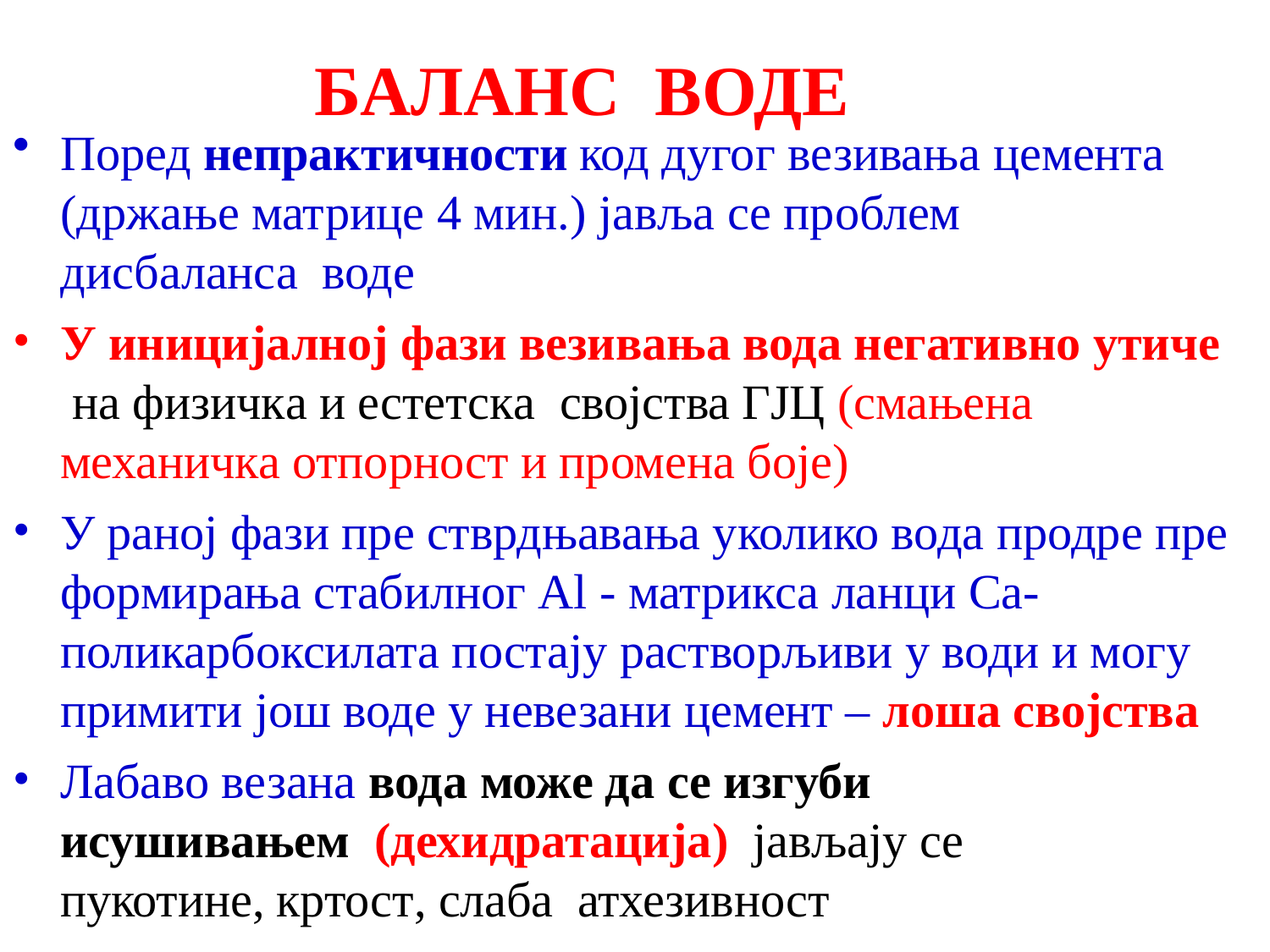

# БАЛАНС  ВОДЕ
Поред непрактичности код дугог везивања цемента
(држање матрице 4 мин.) јавља се проблем	дисбаланса  воде
У иницијалној фази везивања вода негативно утиче  на физичка и естетска  својства ГЈЦ (смањена механичка отпорност и промена боје)
У раној фази пре стврдњавања уколико вода продре пре  формирања стабилног Аl - матрикса ланци Са-  поликарбоксилата постају растворљиви у води и могу  примити још воде у невезани цемент – лоша својства
Лабаво везана вода може да се изгуби исушивањем  (дехидратација)  јављају се пукотине, кртост, слаба  атхезивност